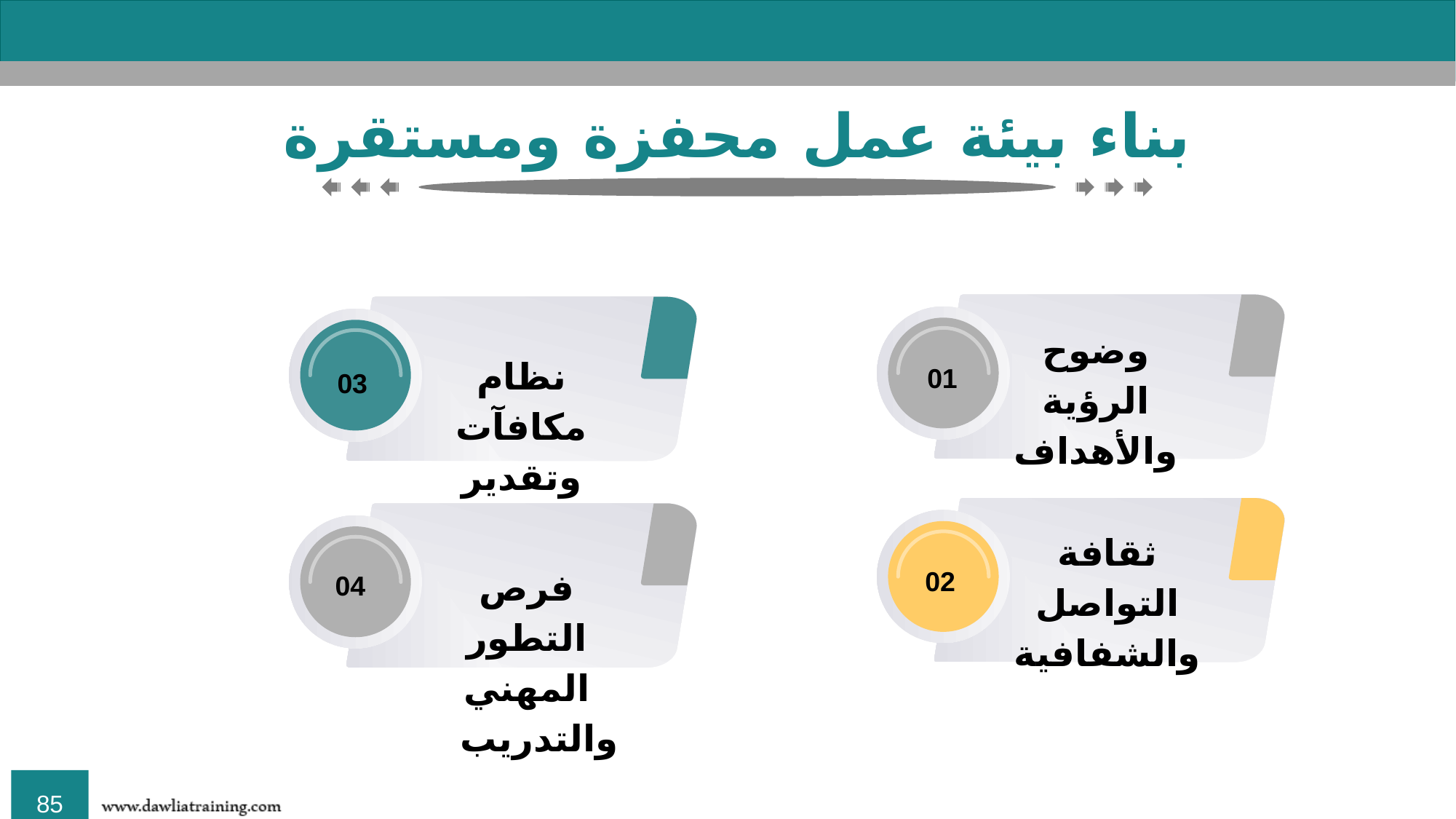

بناء بيئة عمل محفزة ومستقرة

وضوح الرؤية والأهداف
01

نظام مكافآت وتقدير عادل
03

ثقافة التواصل والشفافية
02

فرص التطور المهني والتدريب
04